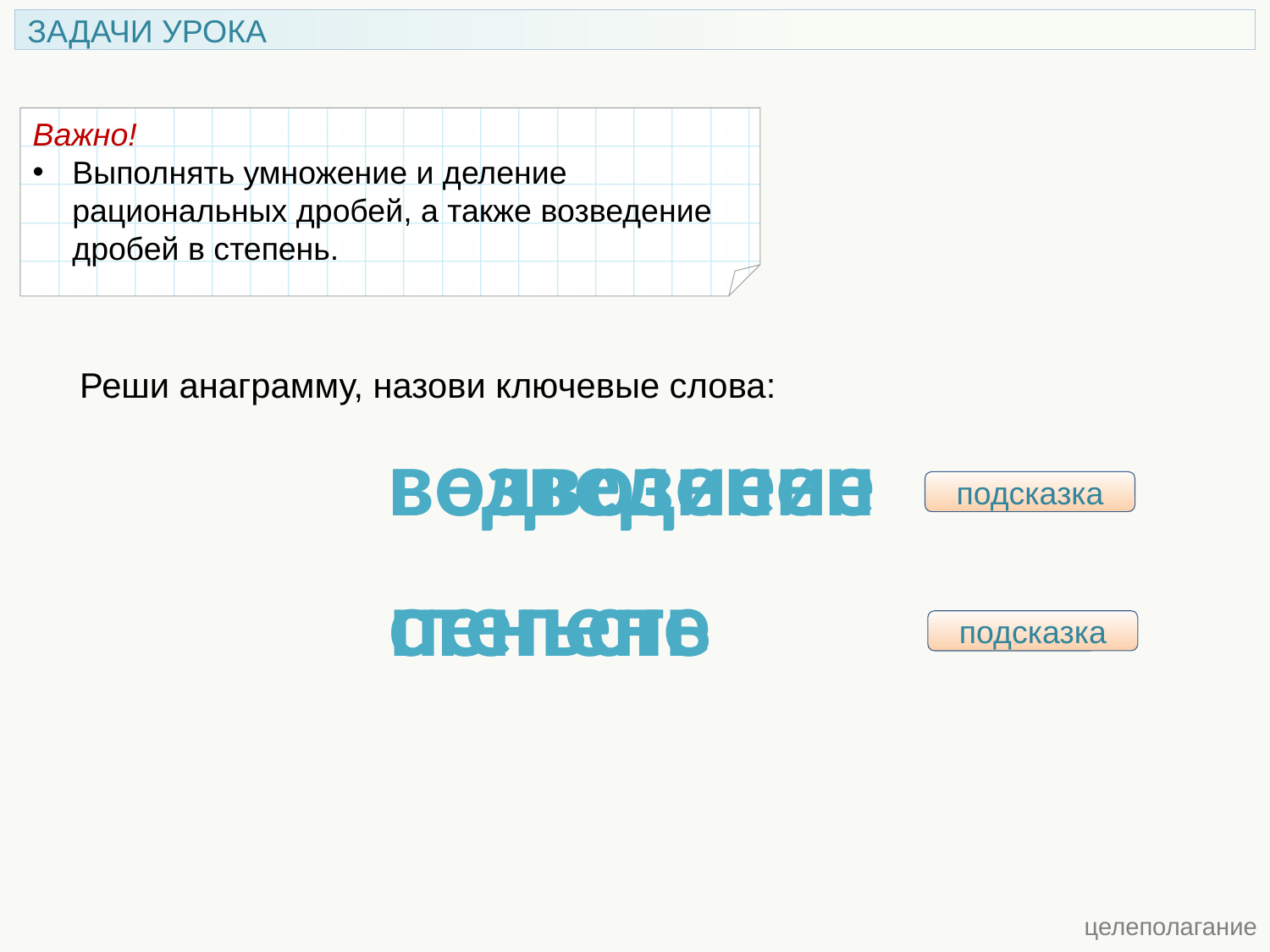

ЗАДАЧИ УРОКА

Важно!
Выполнять умножение и деление рациональных дробей, а также возведение дробей в степень.
Реши анаграмму, назови ключевые слова:
ведвозиеен
возведение
подсказка
степень
пеньсте
подсказка
  целеполагание